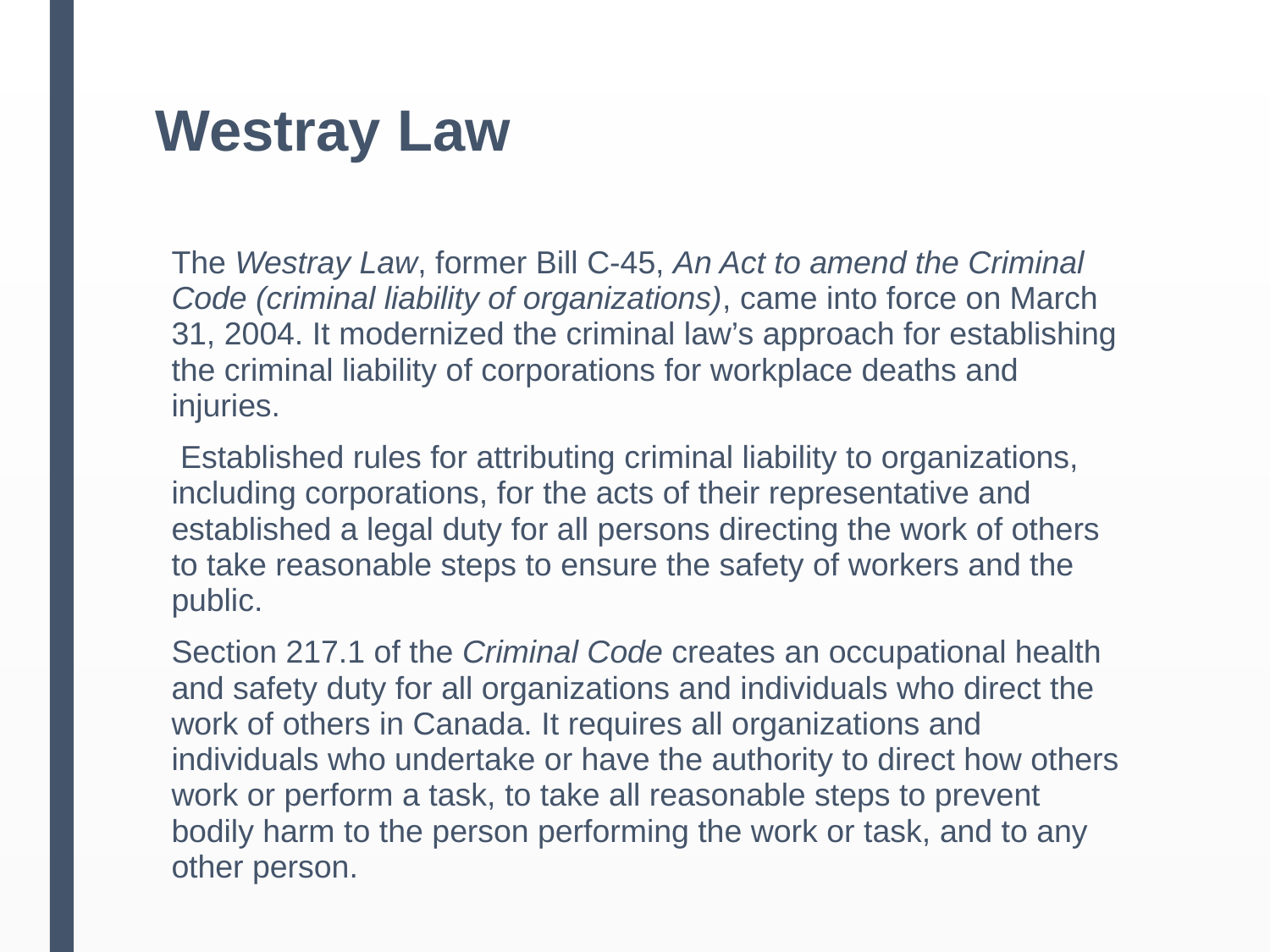

# Westray Law
The Westray Law, former Bill C-45, An Act to amend the Criminal Code (criminal liability of organizations), came into force on March 31, 2004. It modernized the criminal law’s approach for establishing the criminal liability of corporations for workplace deaths and injuries.
 Established rules for attributing criminal liability to organizations, including corporations, for the acts of their representative and established a legal duty for all persons directing the work of others to take reasonable steps to ensure the safety of workers and the public.
Section 217.1 of the Criminal Code creates an occupational health and safety duty for all organizations and individuals who direct the work of others in Canada. It requires all organizations and individuals who undertake or have the authority to direct how others work or perform a task, to take all reasonable steps to prevent bodily harm to the person performing the work or task, and to any other person.